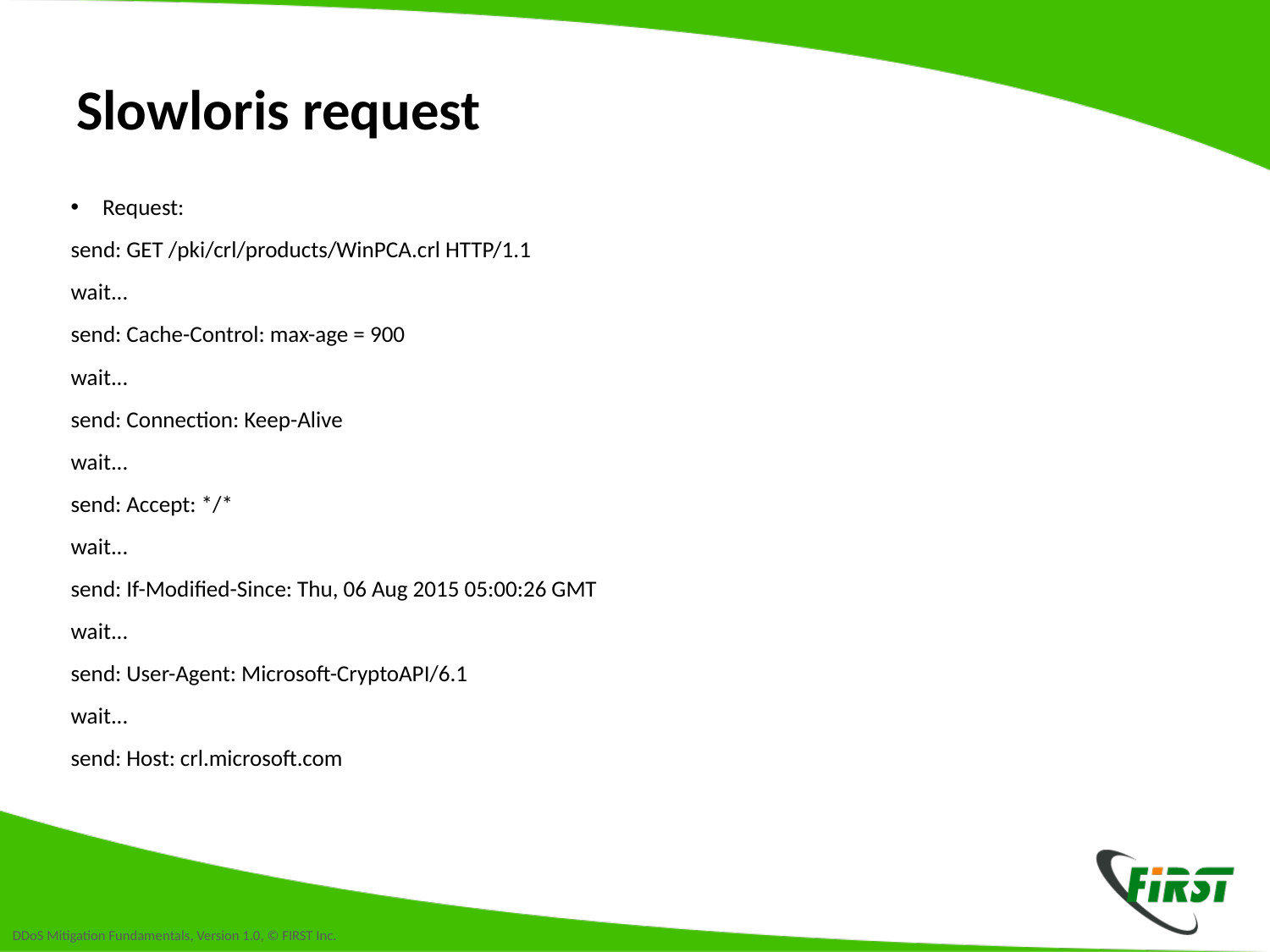

# Slowloris request
Request:
send: GET /pki/crl/products/WinPCA.crl HTTP/1.1
wait...
send: Cache-Control: max-age = 900
wait...
send: Connection: Keep-Alive
wait...
send: Accept: */*
wait...
send: If-Modified-Since: Thu, 06 Aug 2015 05:00:26 GMT
wait...
send: User-Agent: Microsoft-CryptoAPI/6.1
wait...
send: Host: crl.microsoft.com